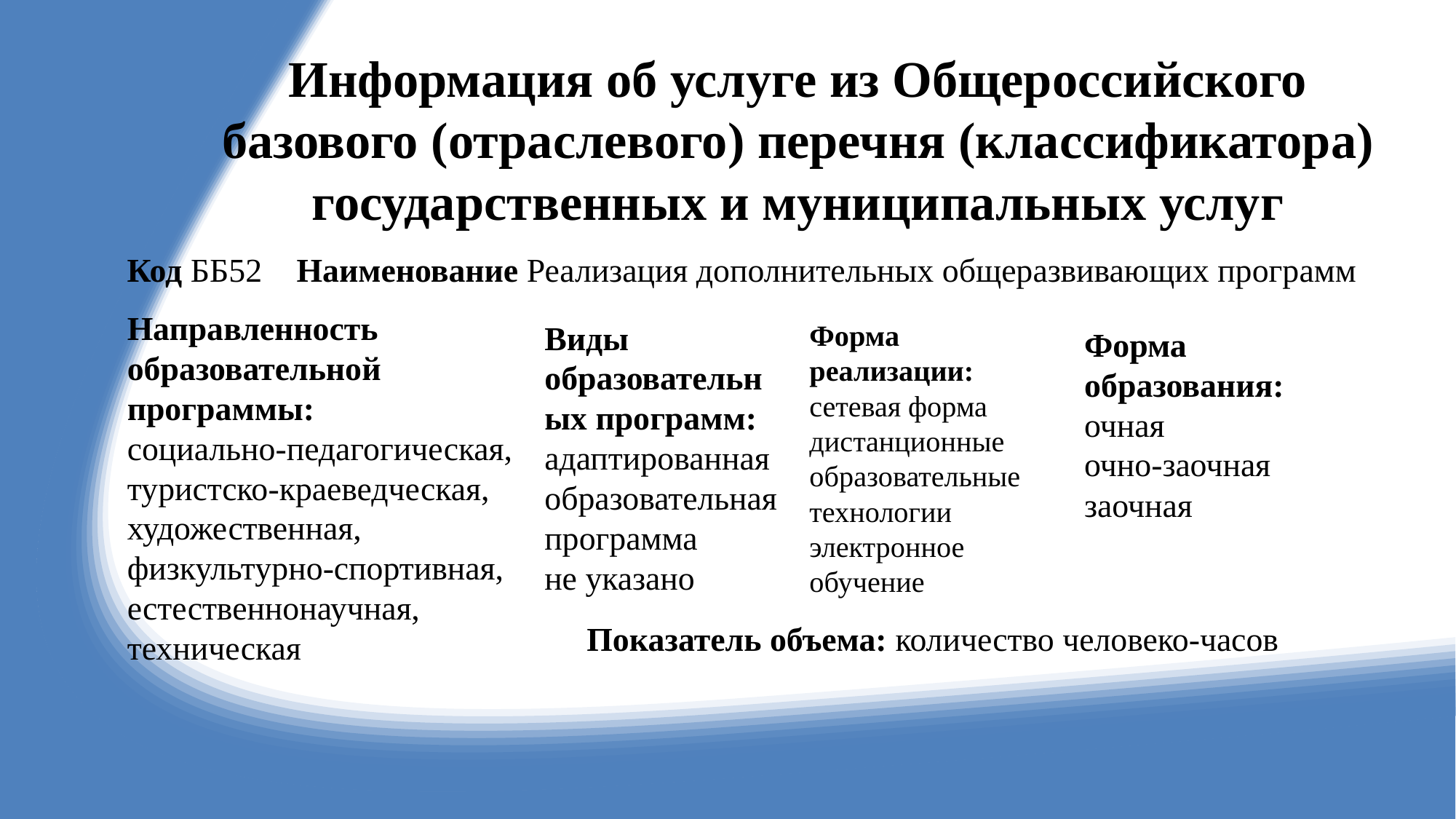

# Информация об услуге из Общероссийского базового (отраслевого) перечня (классификатора) государственных и муниципальных услуг
Код ББ52
Наименование Реализация дополнительных общеразвивающих программ
Направленность образовательной программы:
социально-педагогическая, туристско-краеведческая, художественная,
физкультурно-спортивная, естественнонаучная, техническая
Виды образовательных программ:
адаптированная образовательная программа
не указано
Форма реализации:
сетевая форма
дистанционные образовательные технологии
электронное обучение
Форма образования:
очная
очно-заочная заочная
Показатель объема: количество человеко-часов